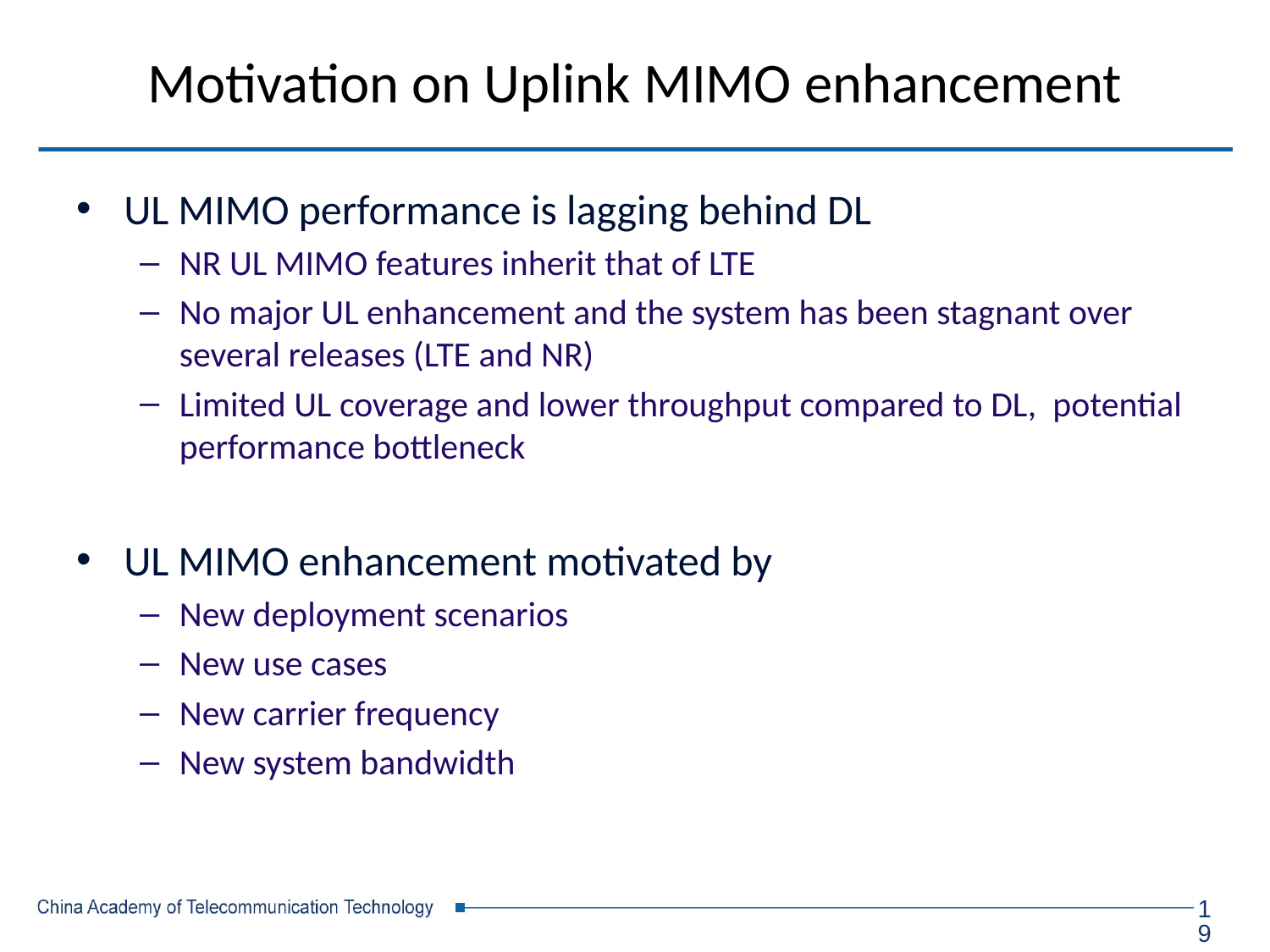

# Motivation on Uplink MIMO enhancement
UL MIMO performance is lagging behind DL
NR UL MIMO features inherit that of LTE
No major UL enhancement and the system has been stagnant over several releases (LTE and NR)
Limited UL coverage and lower throughput compared to DL,  potential performance bottleneck

UL MIMO enhancement motivated by
New deployment scenarios
New use cases
New carrier frequency
New system bandwidth

19